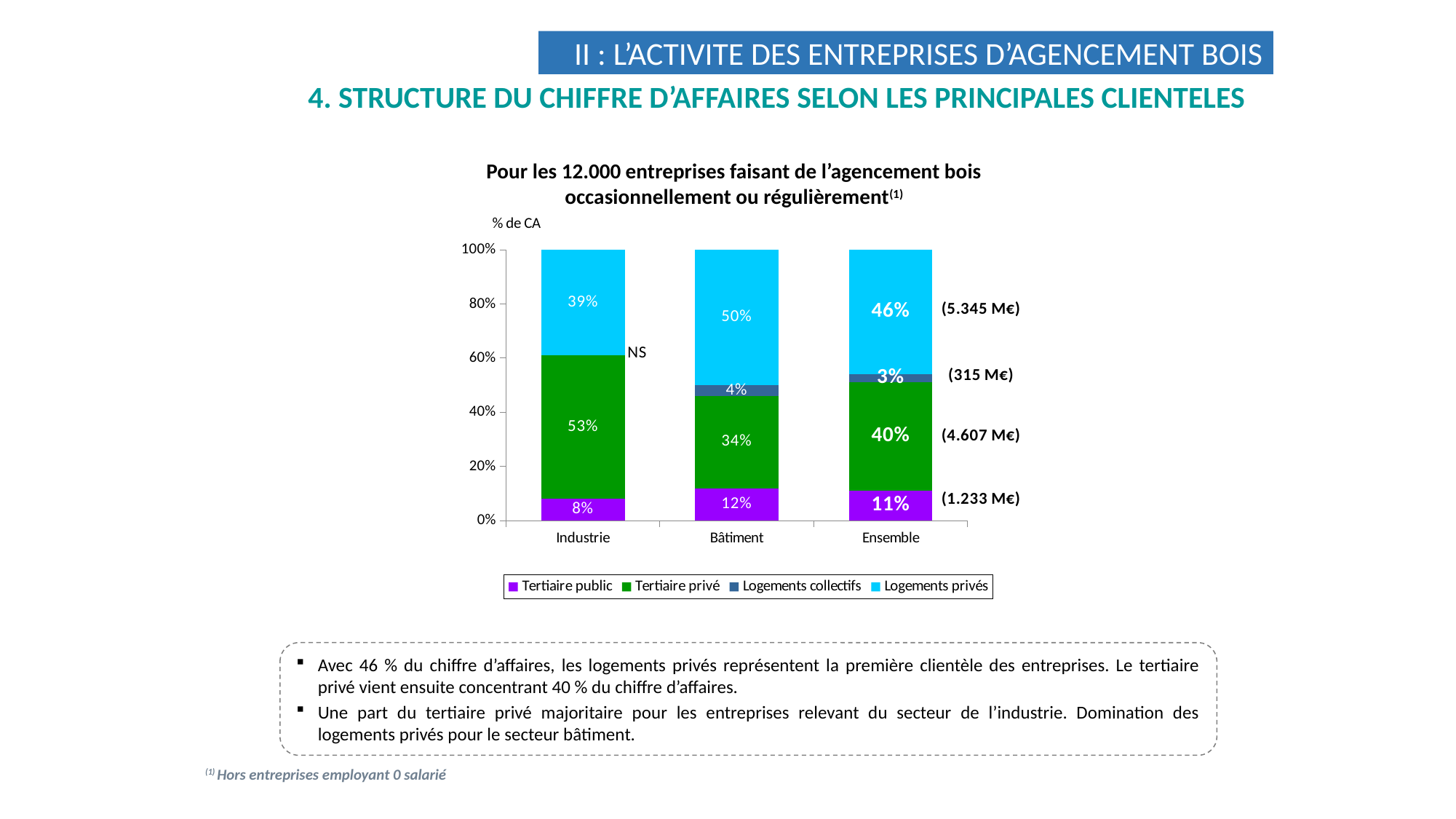

II : L’ACTIVITE DES ENTREPRISES D’AGENCEMENT BOIS
4. STRUCTURE DU CHIFFRE D’AFFAIRES SELON LES PRINCIPALES CLIENTELES
Pour les 12.000 entreprises faisant de l’agencement bois occasionnellement ou régulièrement(1)

### Chart

| Category | Tertiaire public | Tertiaire privé | Logements collectifs | Logements privés |
|---|---|---|---|---|
| Industrie | 0.08000000000000003 | 0.53 | 0.0 | 0.3900000000000001 |
| Bâtiment | 0.12000000000000002 | 0.34 | 0.040000000000000015 | 0.5 |
| Ensemble | 0.11 | 0.4 | 0.030000000000000002 | 0.46 |
Avec 46 % du chiffre d’affaires, les logements privés représentent la première clientèle des entreprises. Le tertiaire privé vient ensuite concentrant 40 % du chiffre d’affaires.
Une part du tertiaire privé majoritaire pour les entreprises relevant du secteur de l’industrie. Domination des logements privés pour le secteur bâtiment.
14/60
(1) Hors entreprises employant 0 salarié